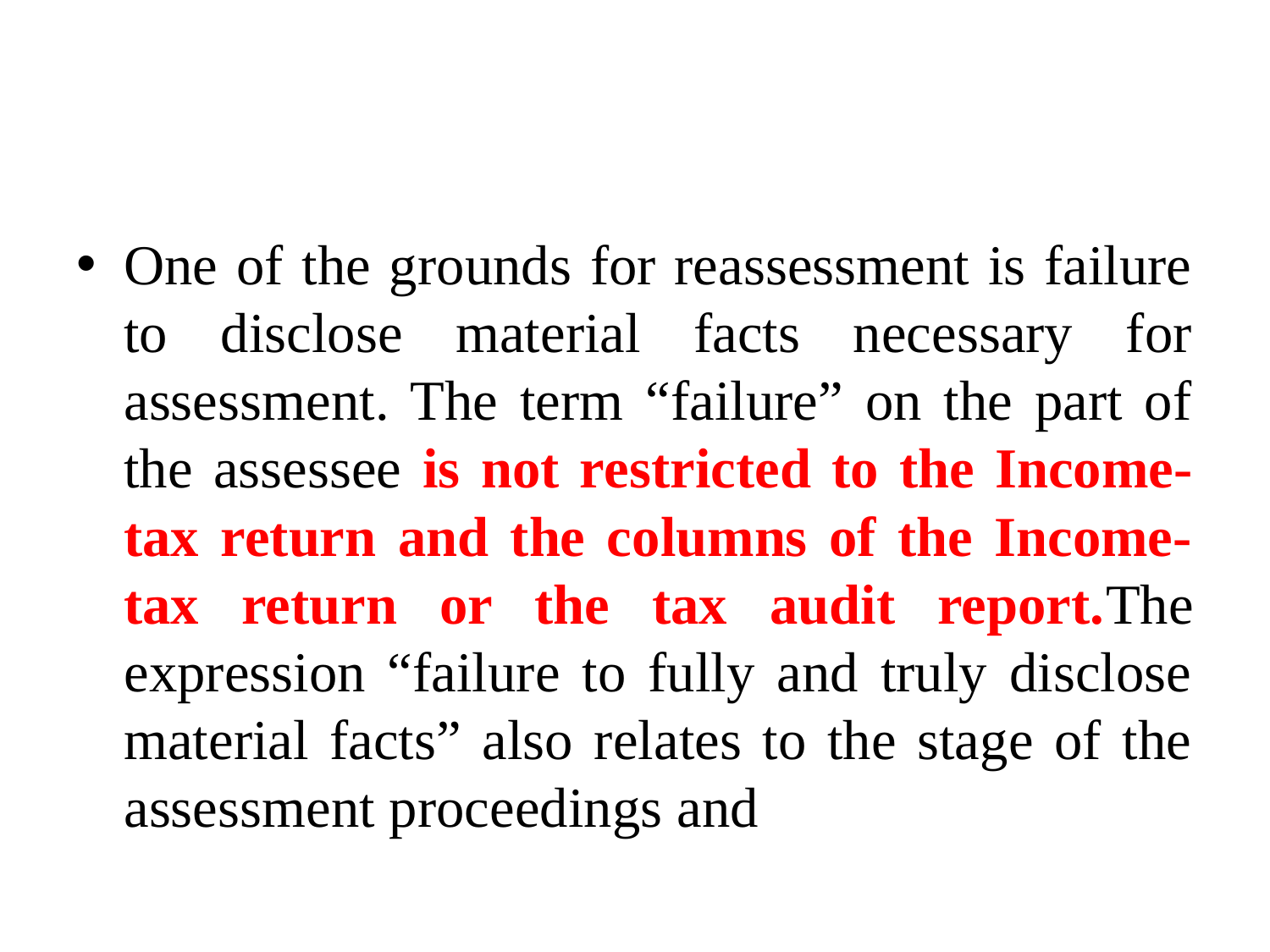

#
One of the grounds for reassessment is failure to disclose material facts necessary for assessment. The term “failure” on the part of the assessee is not restricted to the Income-tax return and the columns of the Income-tax return or the tax audit report.The expression “failure to fully and truly disclose material facts” also relates to the stage of the assessment proceedings and